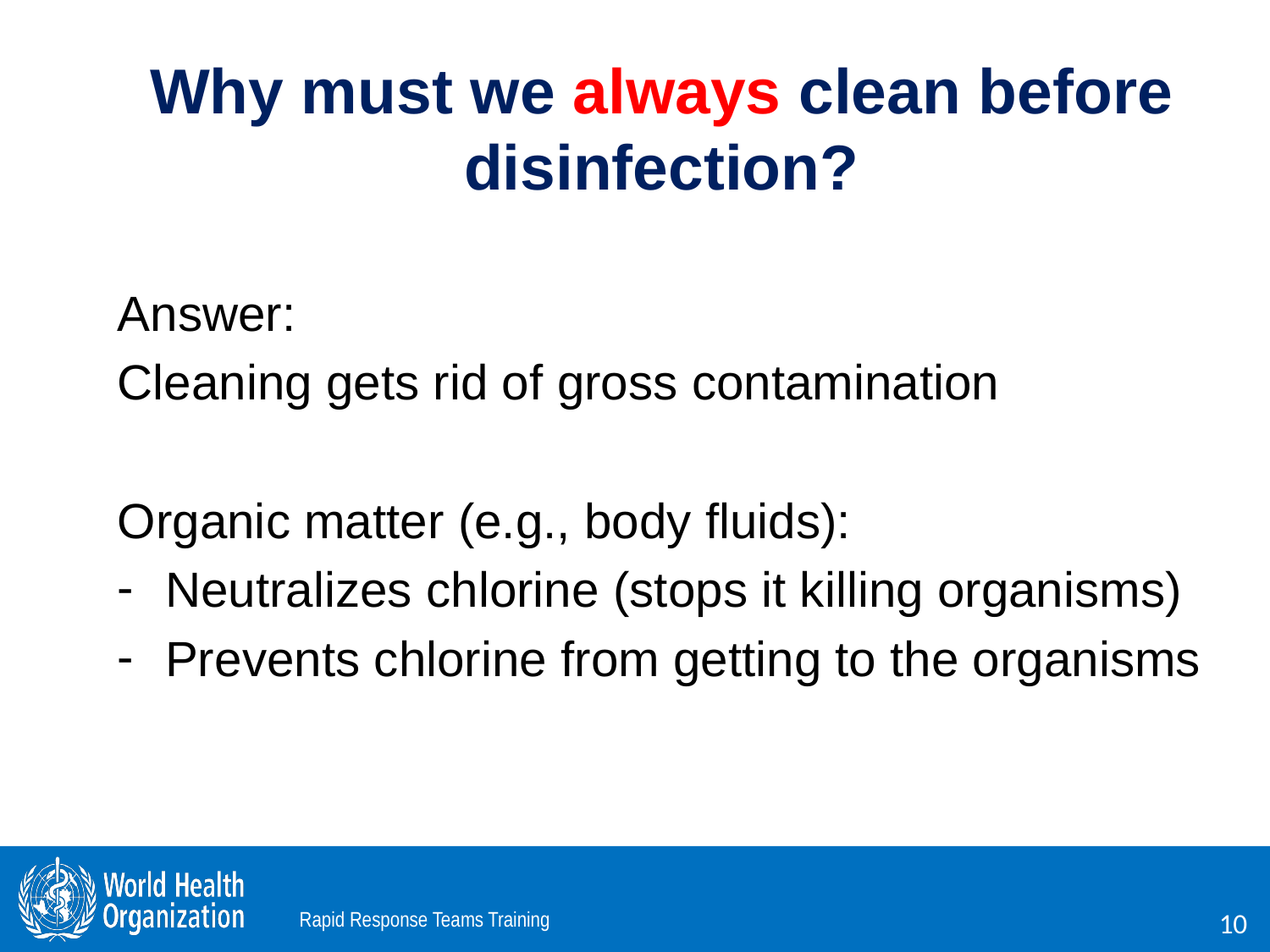

Why must we always clean before disinfection?

Answer:
Cleaning gets rid of gross contamination

Organic matter (e.g., body fluids): ​
Neutralizes chlorine (stops it killing organisms)​
Prevents chlorine from getting to the organisms​